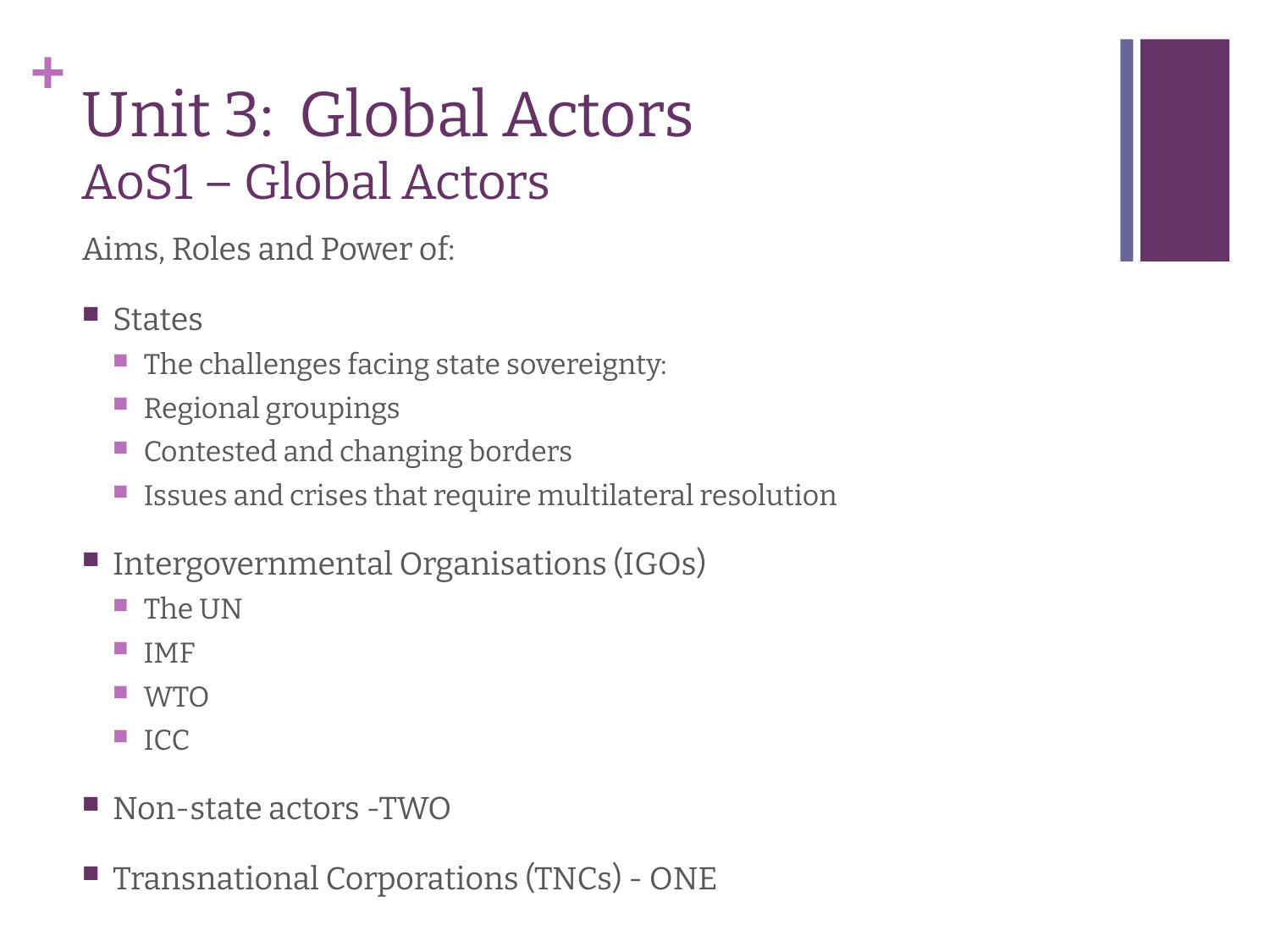

# Unit 3:  Global Actors AoS1 – Global Actors
Aims, Roles and Power of:
States
The challenges facing state sovereignty:
Regional groupings
Contested and changing borders
Issues and crises that require multilateral resolution
Intergovernmental Organisations (IGOs)
The UN
IMF
WTO
ICC
Non-state actors -TWO
Transnational Corporations (TNCs) - ONE